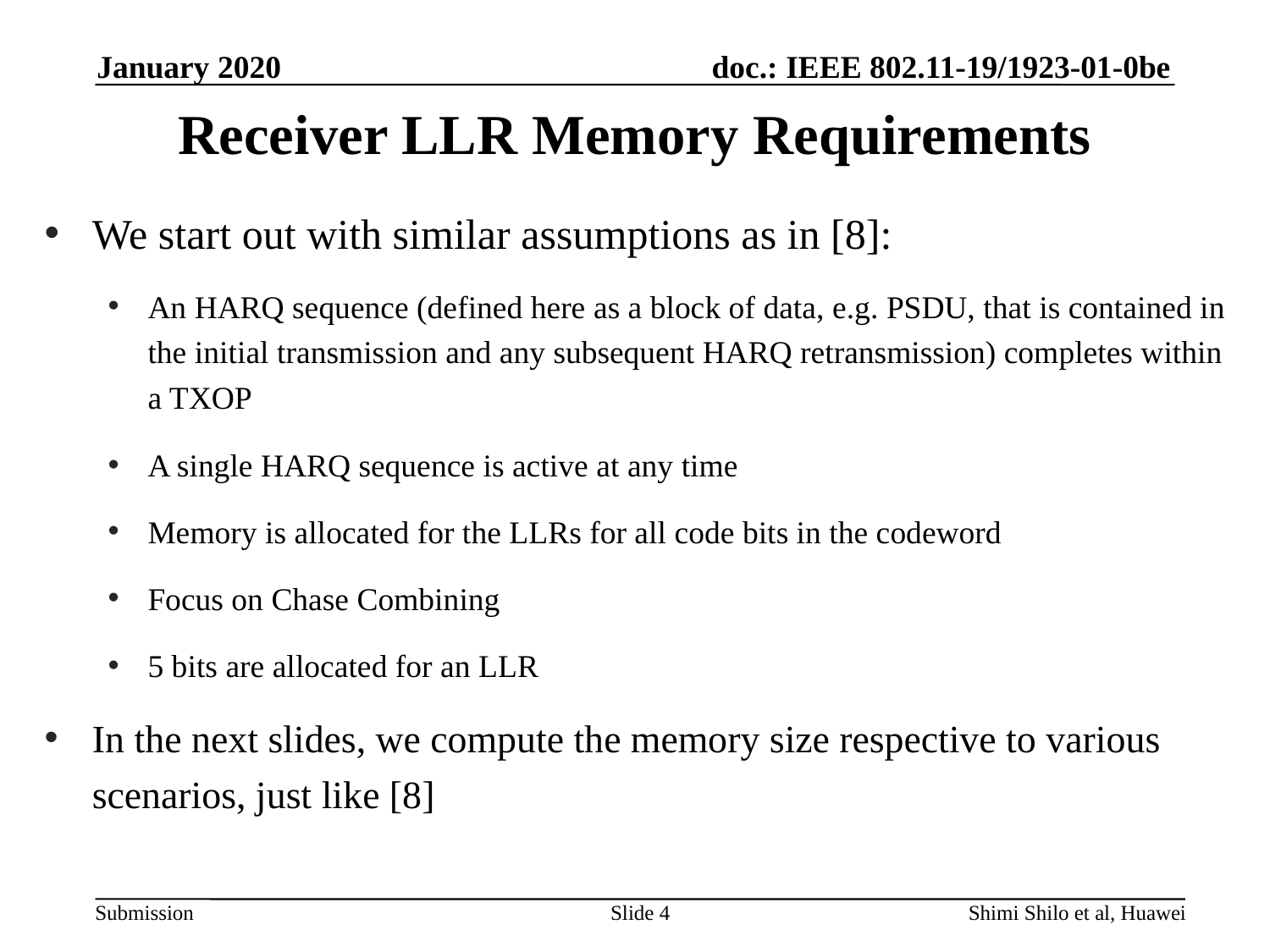

January 2020
# Receiver LLR Memory Requirements
We start out with similar assumptions as in [8]:
An HARQ sequence (defined here as a block of data, e.g. PSDU, that is contained in the initial transmission and any subsequent HARQ retransmission) completes within a TXOP
A single HARQ sequence is active at any time
Memory is allocated for the LLRs for all code bits in the codeword
Focus on Chase Combining
5 bits are allocated for an LLR
In the next slides, we compute the memory size respective to various scenarios, just like [8]
Slide 4
Shimi Shilo et al, Huawei